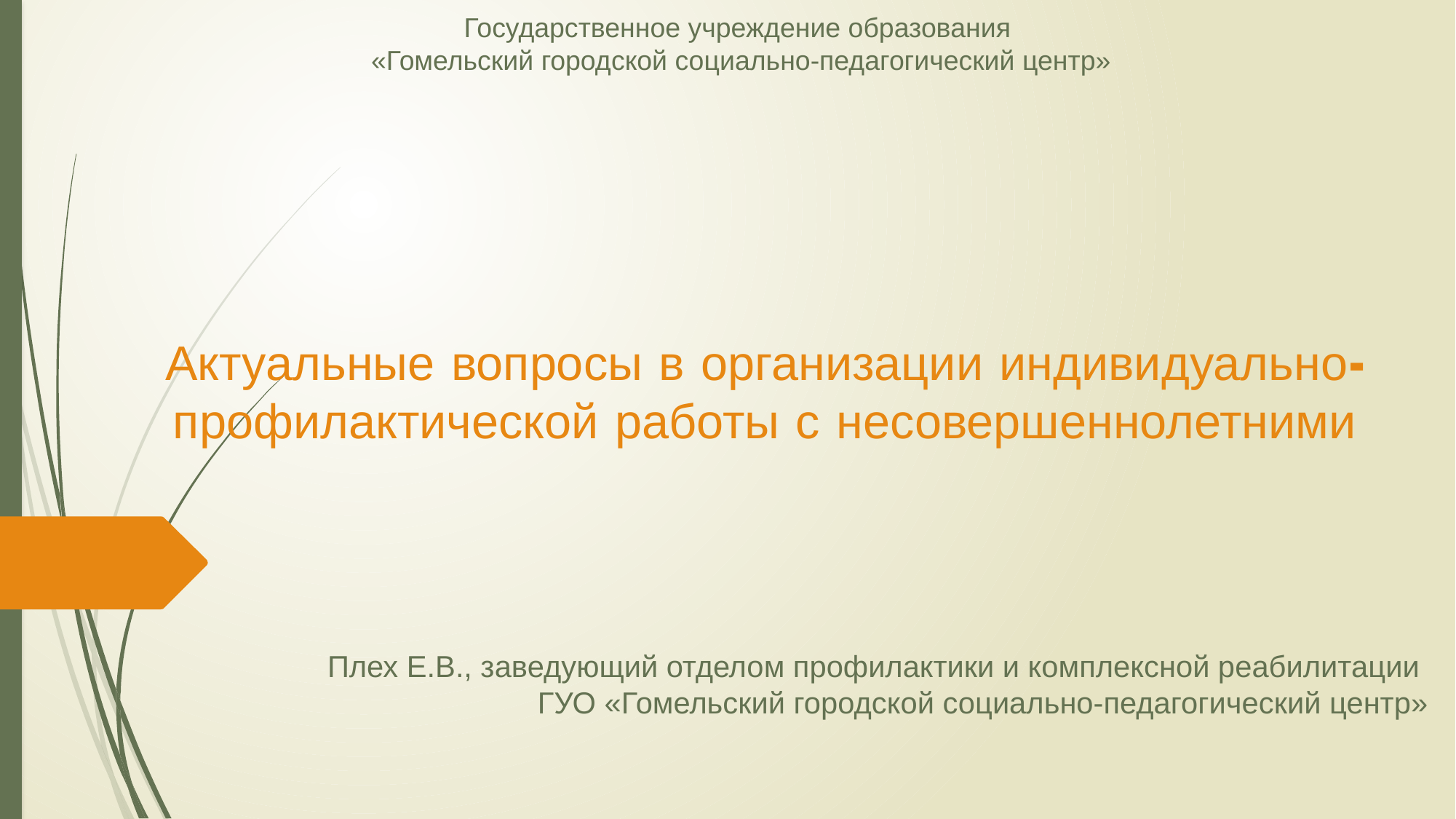

Государственное учреждение образования
«Гомельский городской социально-педагогический центр»
# Актуальные вопросы в организации индивидуально-профилактической работы с несовершеннолетними
Плех Е.В., заведующий отделом профилактики и комплексной реабилитации  ГУО «Гомельский городской социально-педагогический центр»